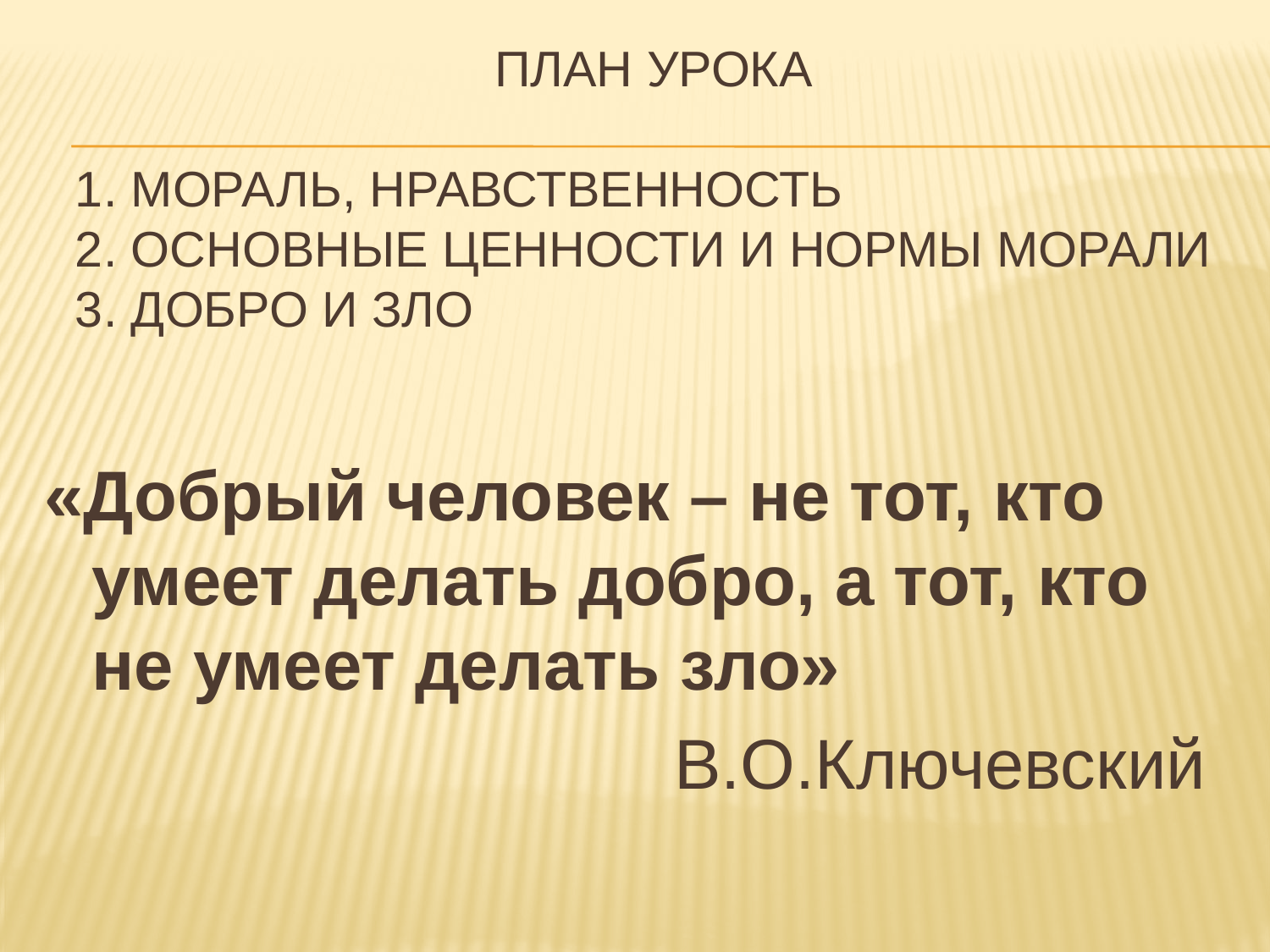

# План урока 1. Мораль, нравственность 2. Основные ценности и нормы морали 3. Добро и зло
«Добрый человек – не тот, кто умеет делать добро, а тот, кто не умеет делать зло»
                                В.О.Ключевский